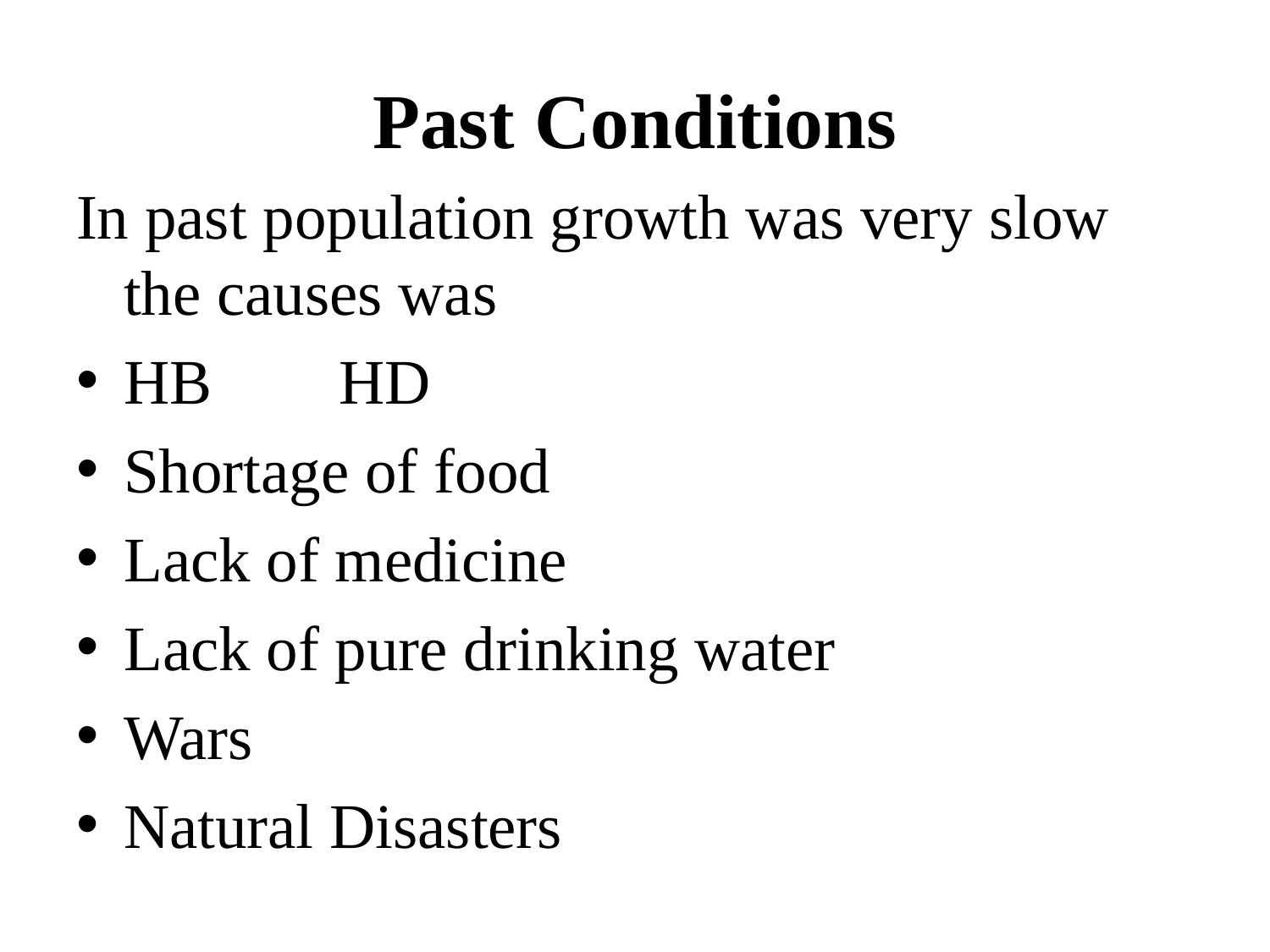

# Past Conditions
In past population growth was very slow the causes was
HB        HD
Shortage of food
Lack of medicine
Lack of pure drinking water
Wars
Natural Disasters